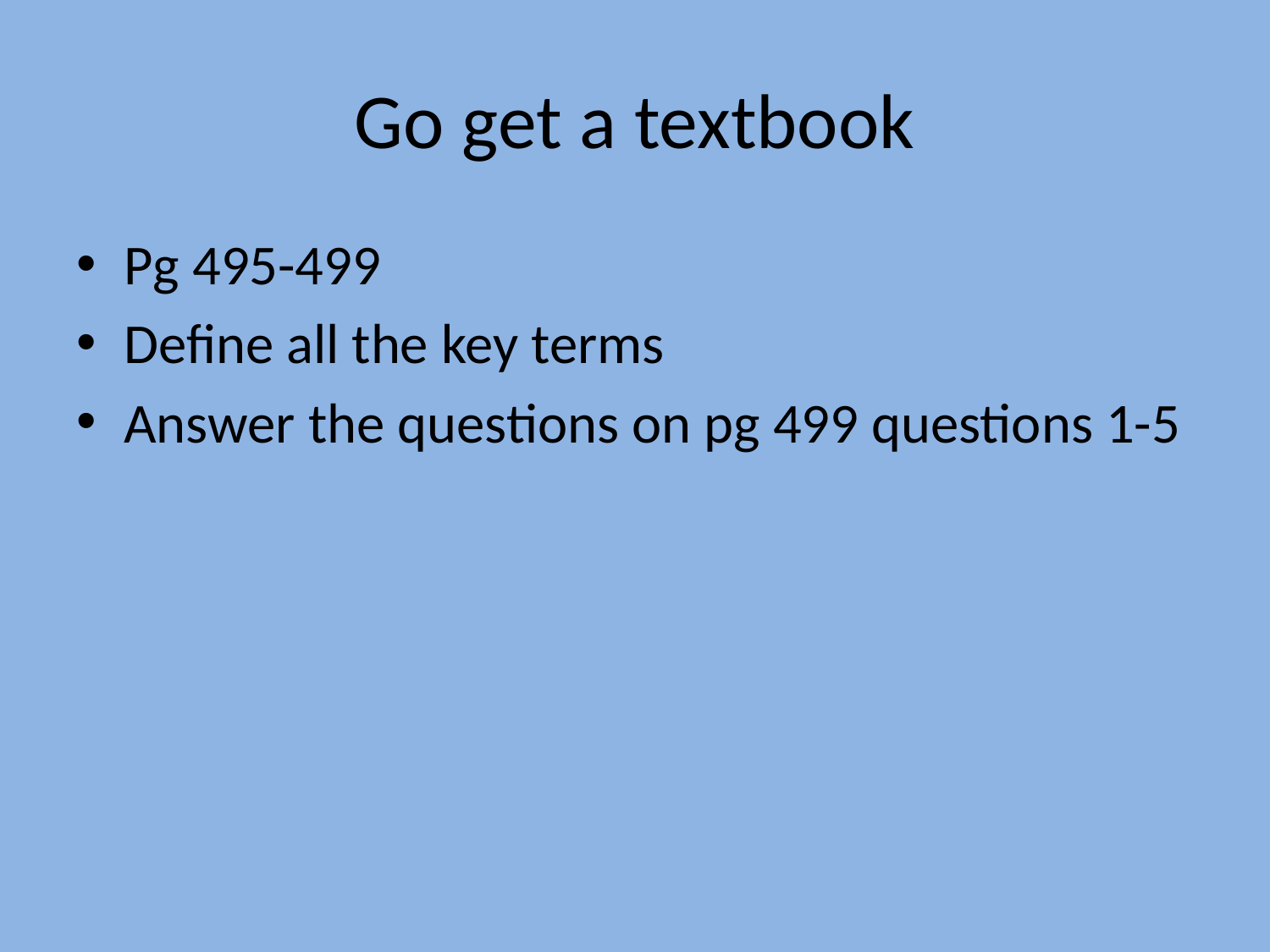

# Go get a textbook
Pg 495-499
Define all the key terms
Answer the questions on pg 499 questions 1-5